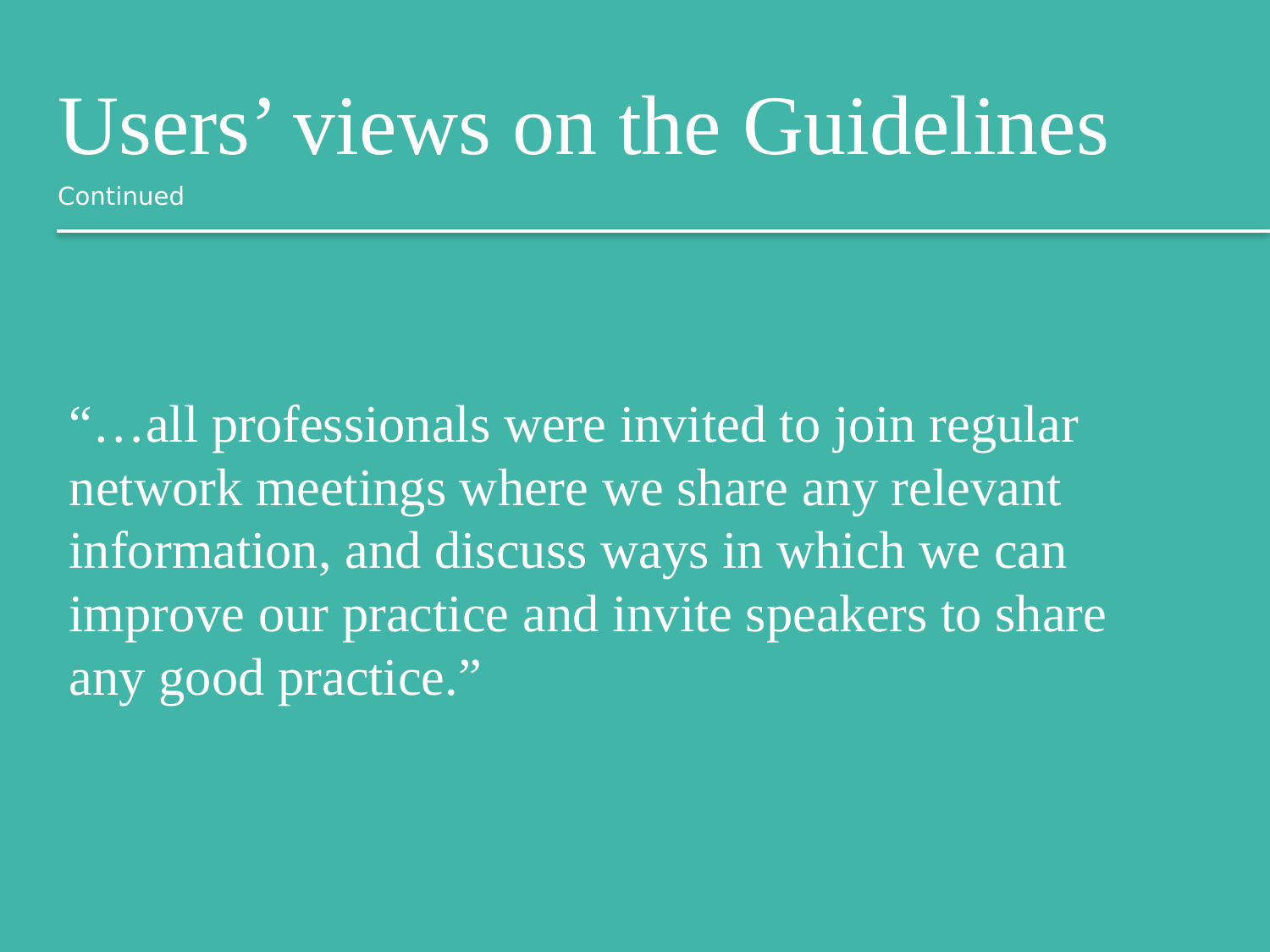

Users’ views on the Guidelines
Continued
“…all professionals were invited to join regular network meetings where we share any relevant information, and discuss ways in which we can improve our practice and invite speakers to share any good practice.”